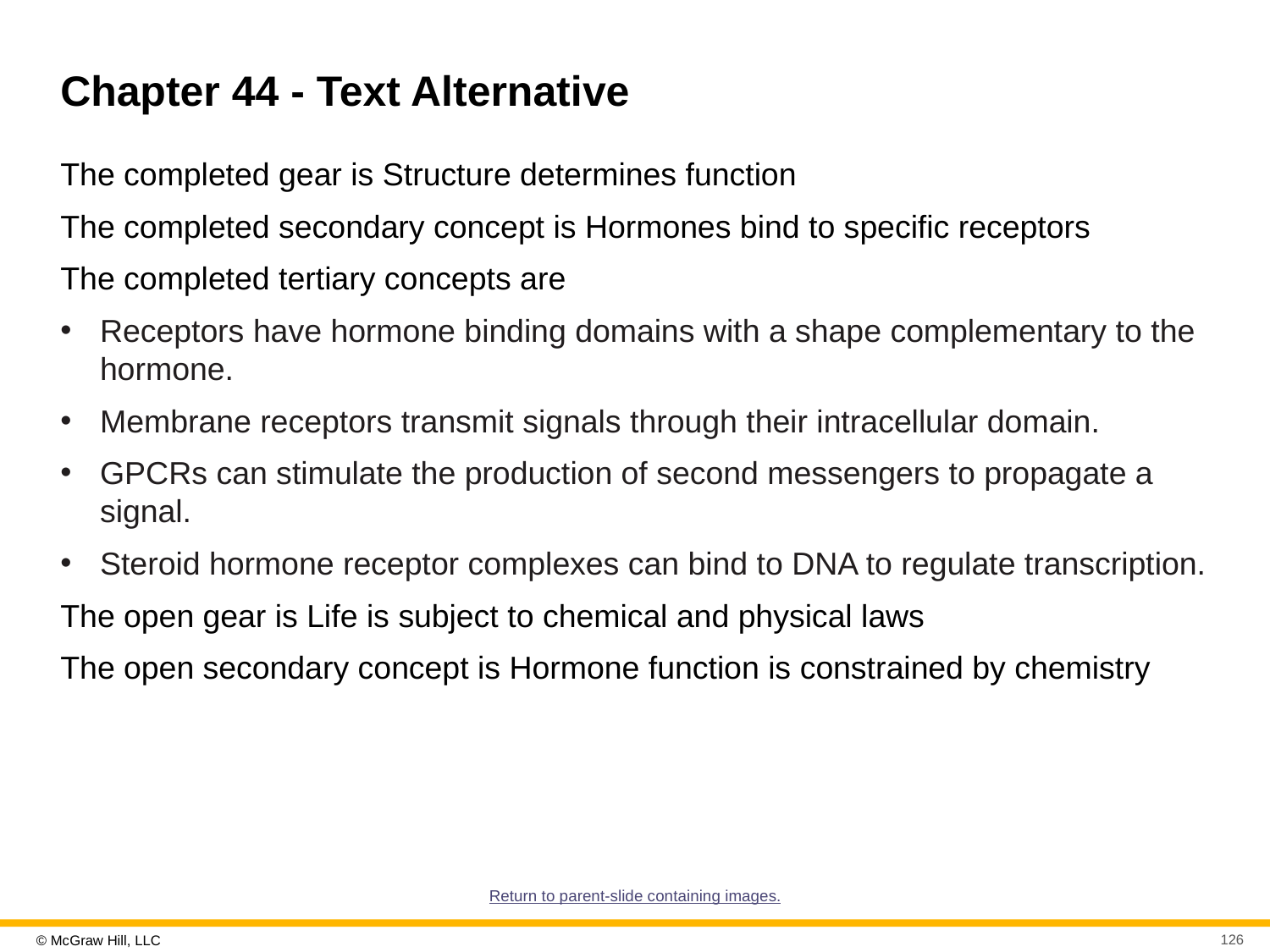

# Chapter 44 - Text Alternative
The completed gear is Structure determines function
The completed secondary concept is Hormones bind to specific receptors
The completed tertiary concepts are
Receptors have hormone binding domains with a shape complementary to the hormone.
Membrane receptors transmit signals through their intracellular domain.
GPCRs can stimulate the production of second messengers to propagate a signal.
Steroid hormone receptor complexes can bind to DNA to regulate transcription.
The open gear is Life is subject to chemical and physical laws
The open secondary concept is Hormone function is constrained by chemistry
Return to parent-slide containing images.
126